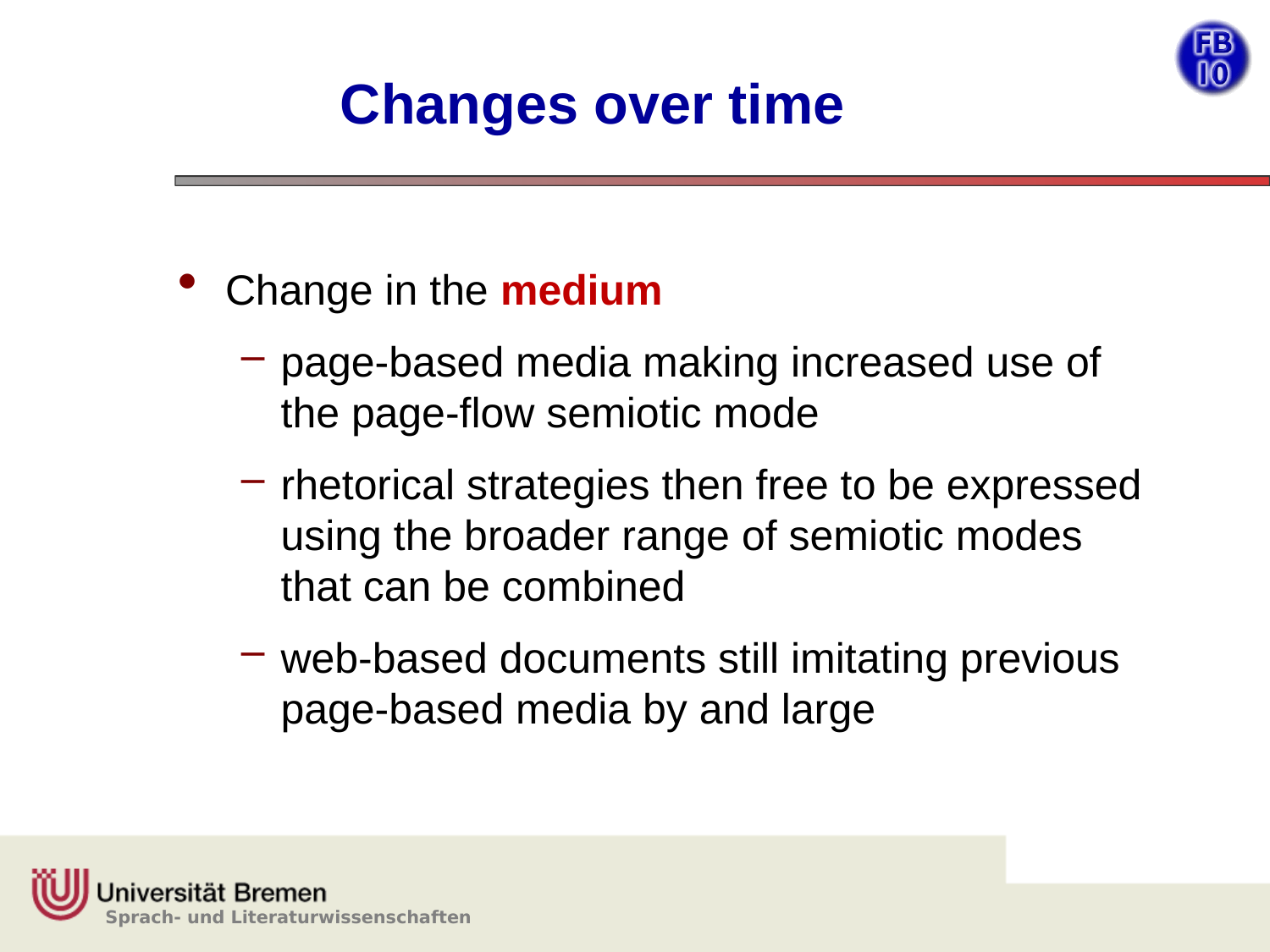

# Changes over time
Change in the medium
page-based media making increased use of the page-flow semiotic mode
rhetorical strategies then free to be expressed using the broader range of semiotic modes that can be combined
web-based documents still imitating previous page-based media by and large